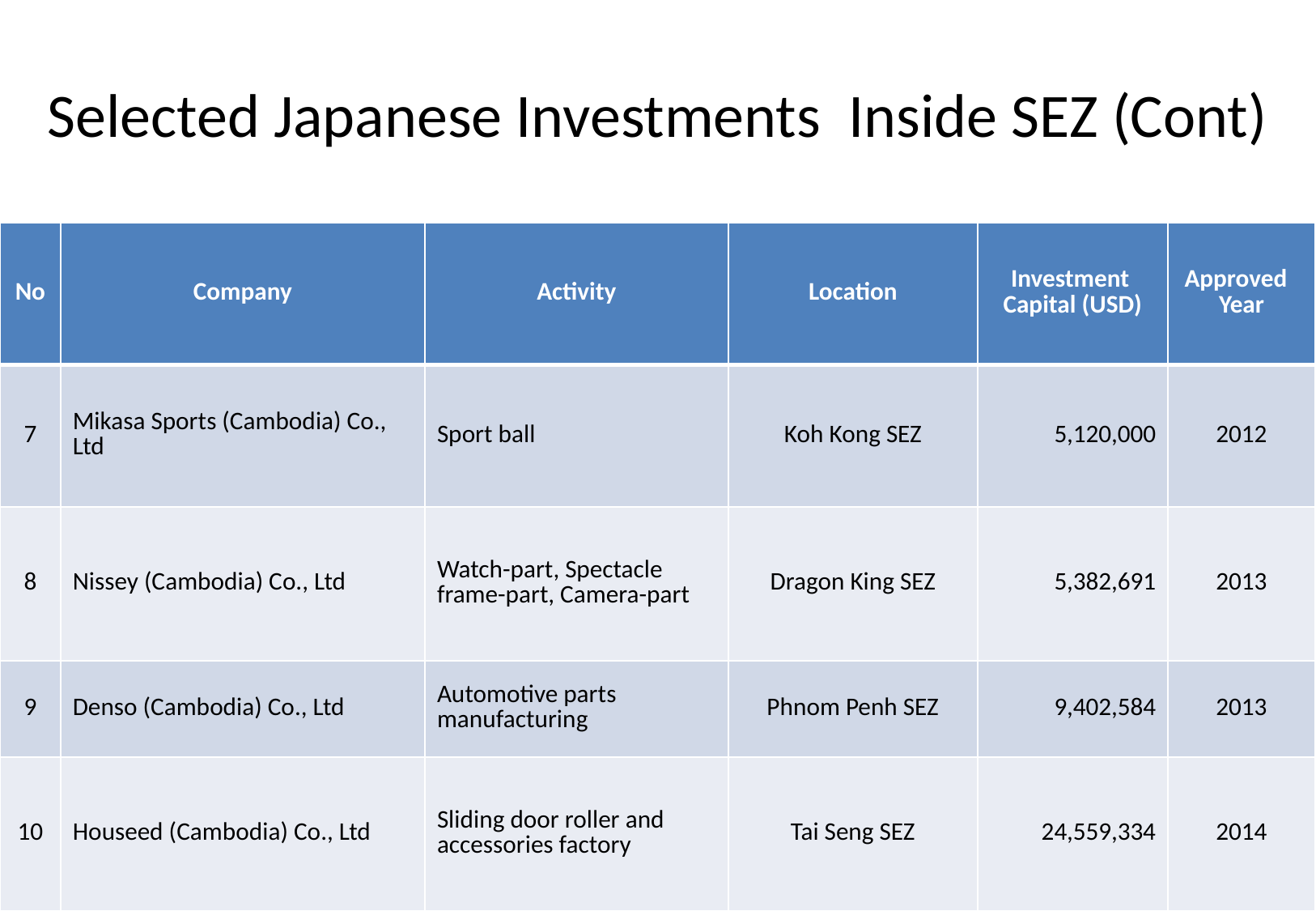

# Selected Japanese Investments  Inside SEZ (Cont)
| No | Company | Activity | Location | Investment Capital (USD) | Approved Year |
| --- | --- | --- | --- | --- | --- |
| 7 | Mikasa Sports (Cambodia) Co., Ltd | Sport ball | Koh Kong SEZ | 5,120,000 | 2012 |
| 8 | Nissey (Cambodia) Co., Ltd | Watch-part, Spectacle frame-part, Camera-part | Dragon King SEZ | 5,382,691 | 2013 |
| 9 | Denso (Cambodia) Co., Ltd | Automotive parts manufacturing | Phnom Penh SEZ | 9,402,584 | 2013 |
| 10 | Houseed (Cambodia) Co., Ltd | Sliding door roller and accessories factory | Tai Seng SEZ | 24,559,334 | 2014 |